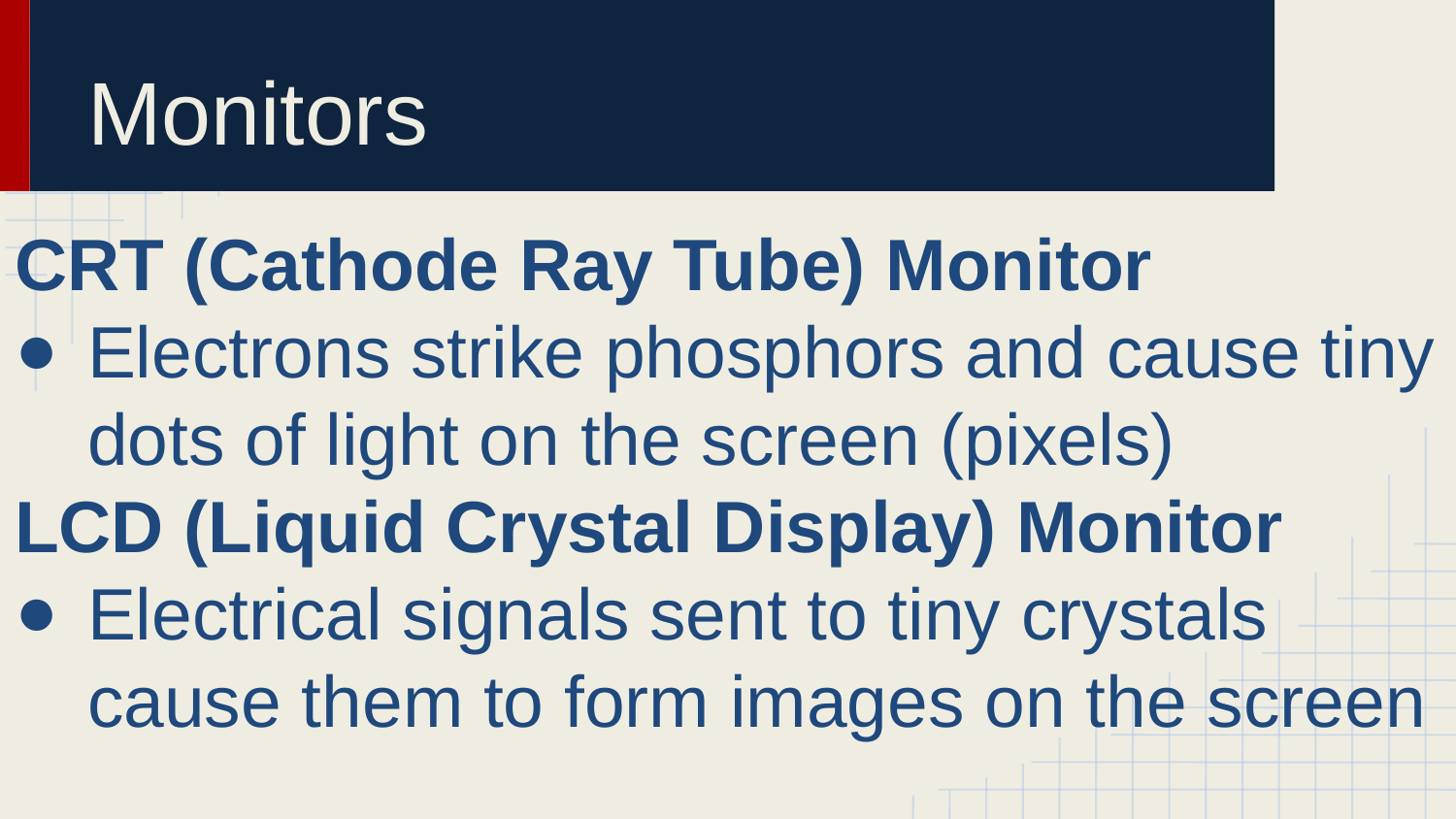

# Monitors
CRT (Cathode Ray Tube) Monitor
Electrons strike phosphors and cause tiny dots of light on the screen (pixels)
LCD (Liquid Crystal Display) Monitor
Electrical signals sent to tiny crystals cause them to form images on the screen